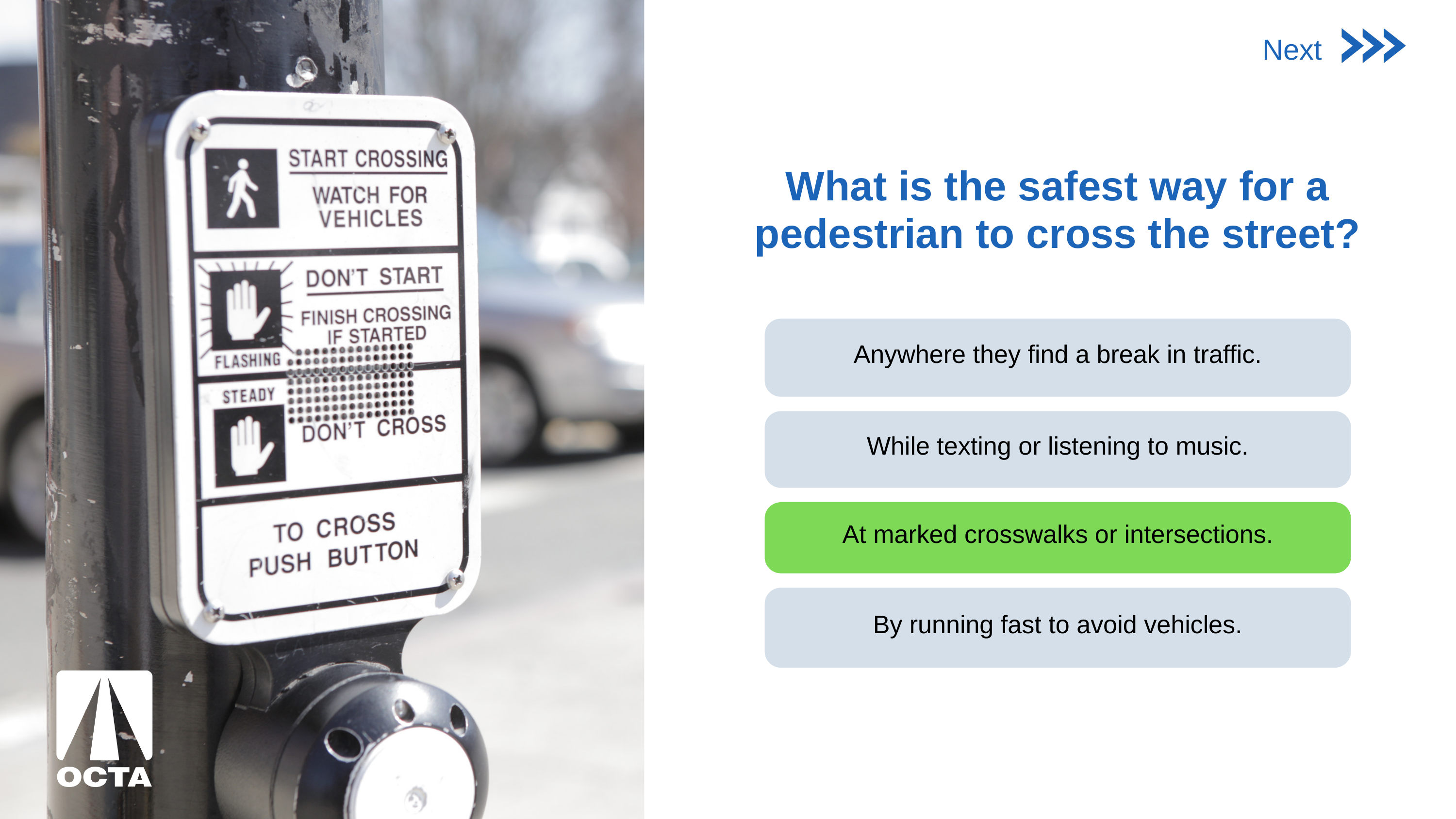

Next
What is the safest way for a pedestrian to cross the street?

Anywhere they find a break in traffic.

While texting or listening to music.

At marked crosswalks or intersections.

By running fast to avoid vehicles.